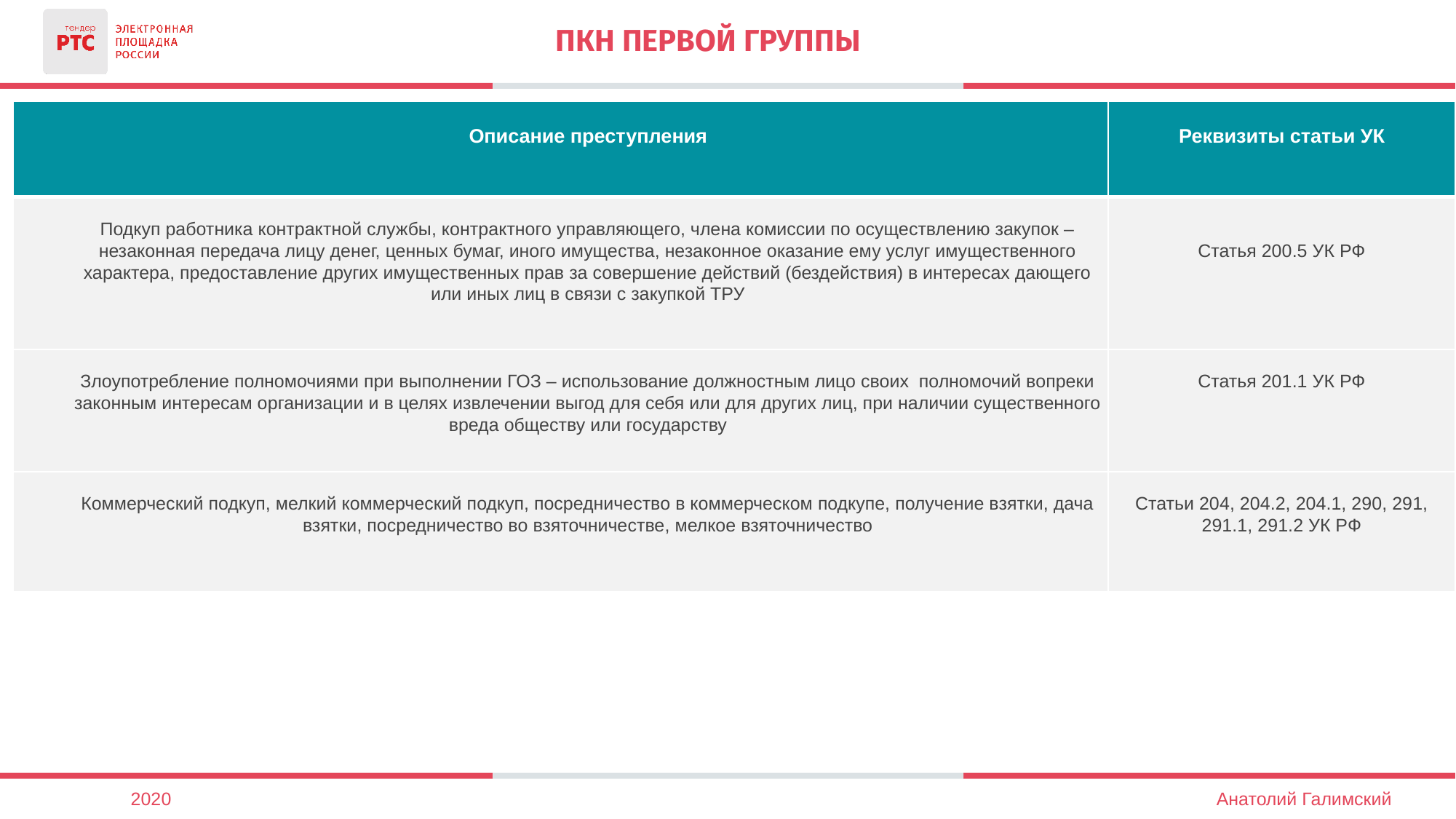

# ПКн первой группы

| Описание преступления | Реквизиты статьи УК |
| --- | --- |
| Подкуп работника контрактной службы, контрактного управляющего, члена комиссии по осуществлению закупок – незаконная передача лицу денег, ценных бумаг, иного имущества, незаконное оказание ему услуг имущественного характера, предоставление других имущественных прав за совершение действий (бездействия) в интересах дающего или иных лиц в связи с закупкой ТРУ | Статья 200.5 УК РФ |
| Злоупотребление полномочиями при выполнении ГОЗ – использование должностным лицо своих полномочий вопреки законным интересам организации и в целях извлечении выгод для себя или для других лиц, при наличии существенного вреда обществу или государству | Статья 201.1 УК РФ |
| Коммерческий подкуп, мелкий коммерческий подкуп, посредничество в коммерческом подкупе, получение взятки, дача взятки, посредничество во взяточничестве, мелкое взяточничество | Статьи 204, 204.2, 204.1, 290, 291, 291.1, 291.2 УК РФ |

2020
Анатолий Галимский